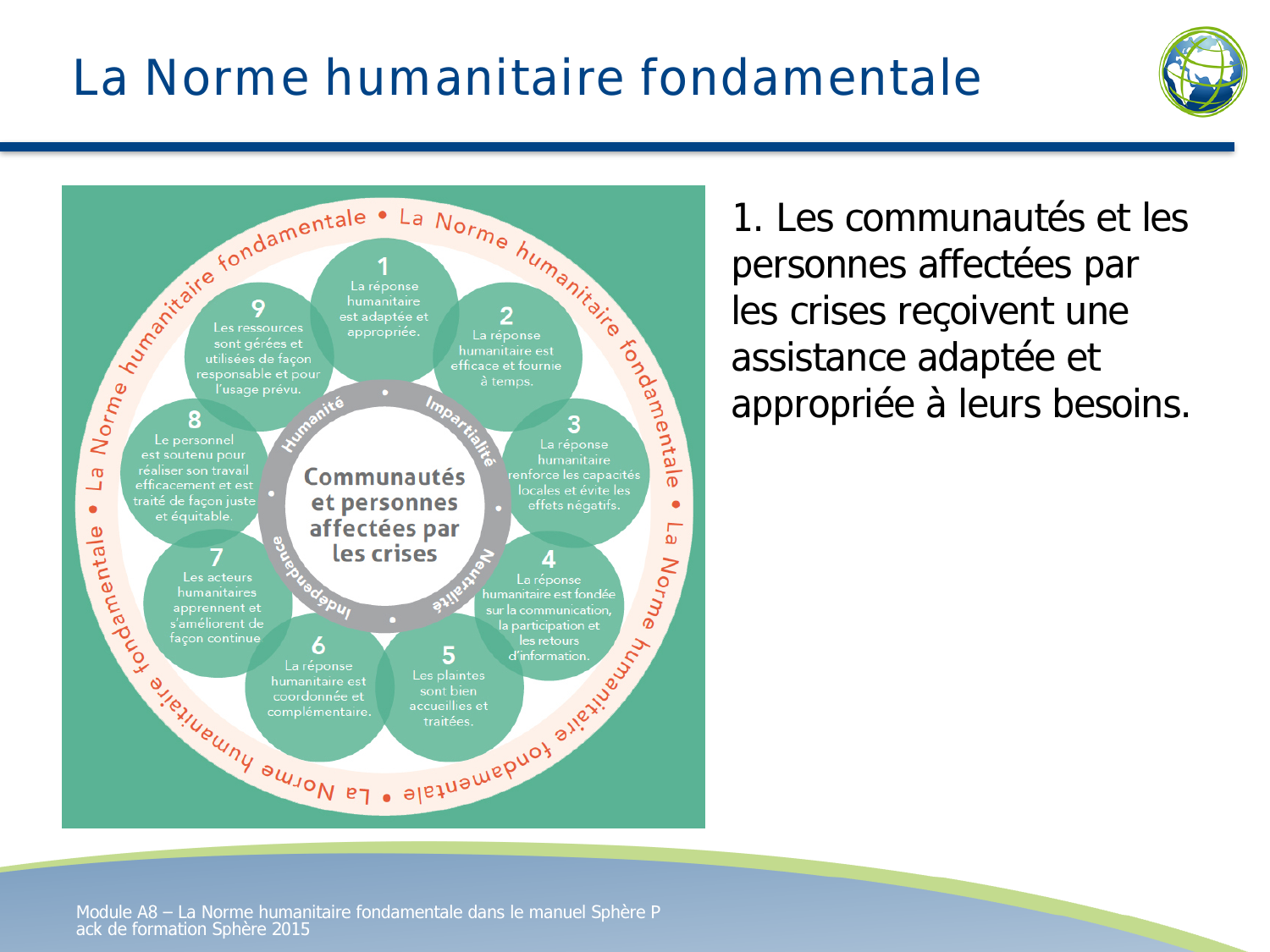

# La Norme humanitaire fondamentale
1. Les communautés et les personnes affectées par les crises reçoivent une assistance adaptée et appropriée à leurs besoins.
Module A8 – La Norme humanitaire fondamentale dans le manuel Sphère Pack de formation Sphère 2015